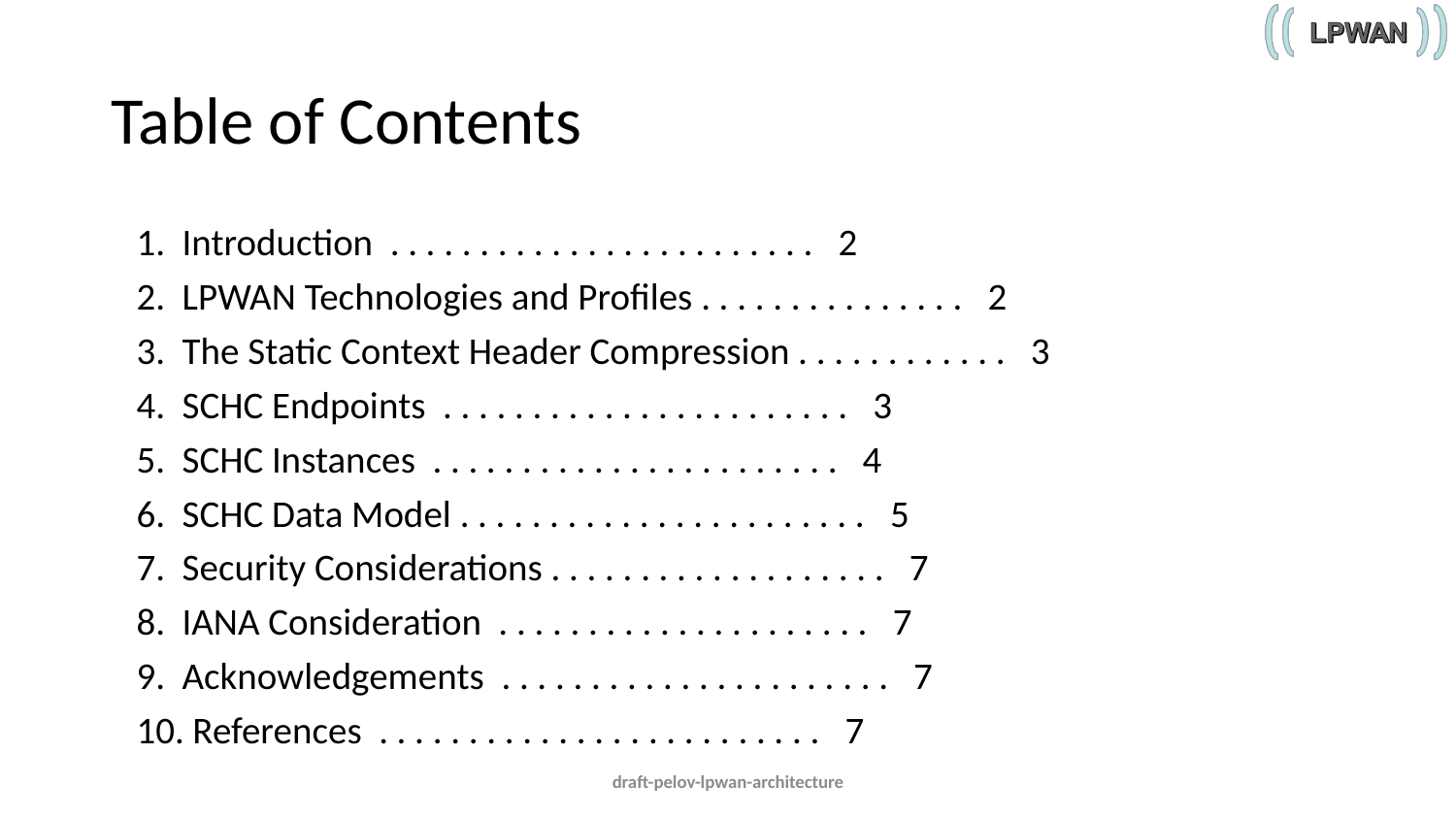

# Table of Contents
   1.  Introduction  . . . . . . . . . . . . . . . . . . . . . . . .   2
   2.  LPWAN Technologies and Profiles . . . . . . . . . . . . . . .   2
   3.  The Static Context Header Compression . . . . . . . . . . . .   3
   4.  SCHC Endpoints  . . . . . . . . . . . . . . . . . . . . . . .   3
   5.  SCHC Instances  . . . . . . . . . . . . . . . . . . . . . . .   4
   6.  SCHC Data Model . . . . . . . . . . . . . . . . . . . . . . .   5
   7.  Security Considerations . . . . . . . . . . . . . . . . . . .   7
   8.  IANA Consideration  . . . . . . . . . . . . . . . . . . . . .   7
   9.  Acknowledgements  . . . . . . . . . . . . . . . . . . . . . .   7
   10. References  . . . . . . . . . . . . . . . . . . . . . . . . .   7
draft-pelov-lpwan-architecture